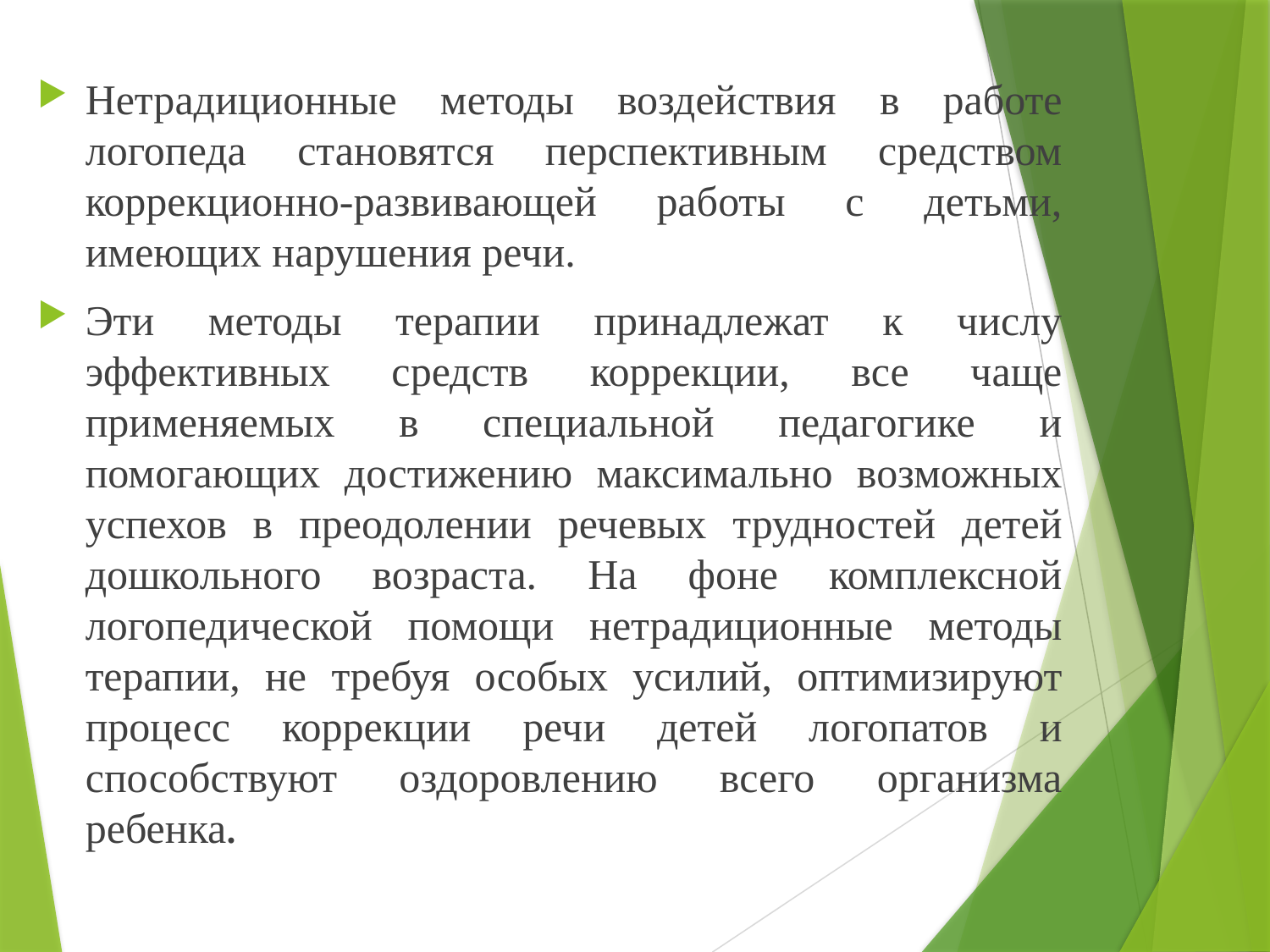

Нетрадиционные методы воздействия в работе логопеда становятся перспективным средством коррекционно-развивающей работы с детьми, имеющих нарушения речи.
Эти методы терапии принадлежат к числу эффективных средств коррекции, все чаще применяемых в специальной педагогике и помогающих достижению максимально возможных успехов в преодолении речевых трудностей детей дошкольного возраста. На фоне комплексной логопедической помощи нетрадиционные методы терапии, не требуя особых усилий, оптимизируют процесс коррекции речи детей логопатов и способствуют оздоровлению всего организма ребенка.